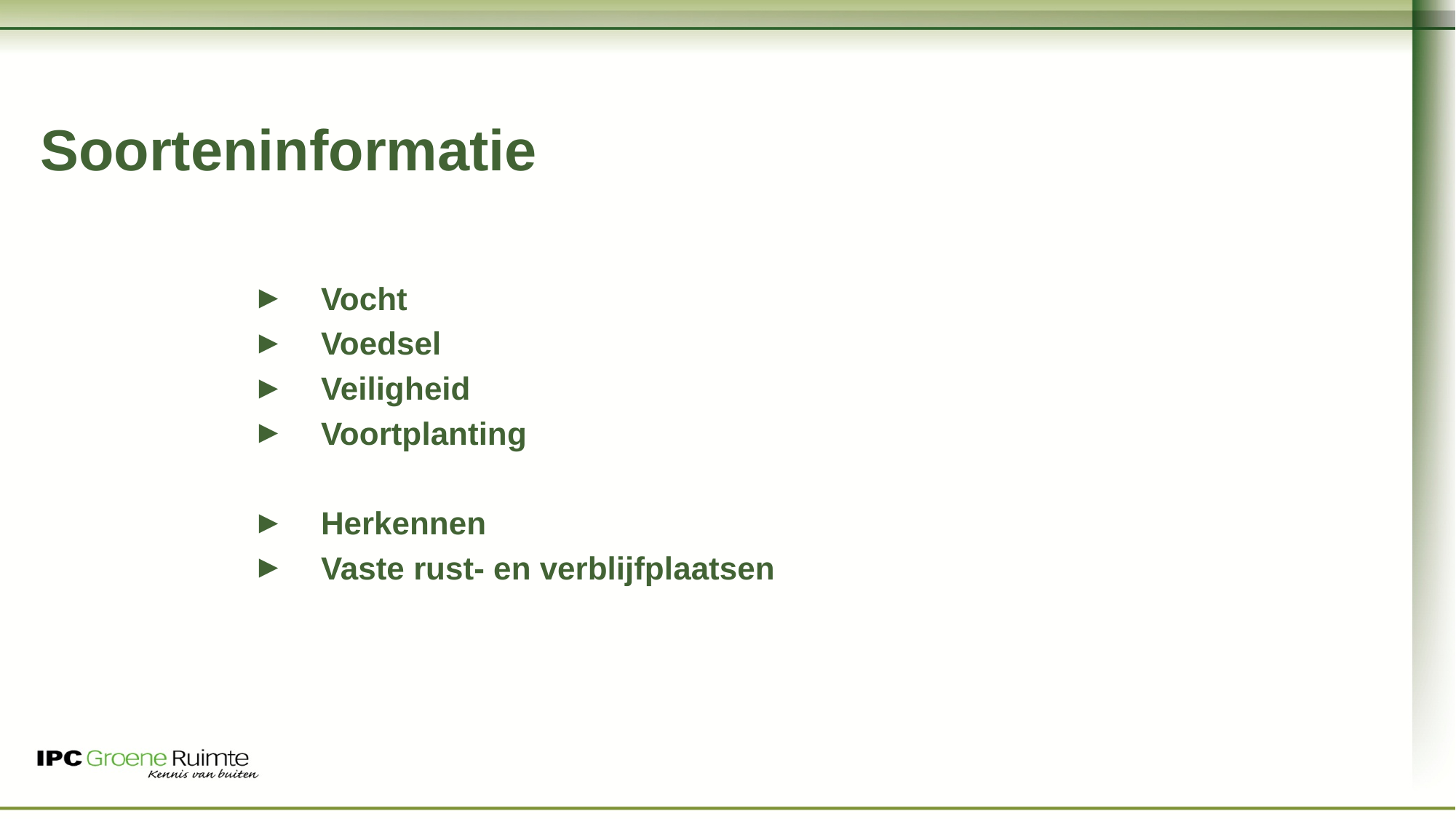

# Soorteninformatie
Vocht
Voedsel
Veiligheid
Voortplanting

Herkennen
Vaste rust- en verblijfplaatsen